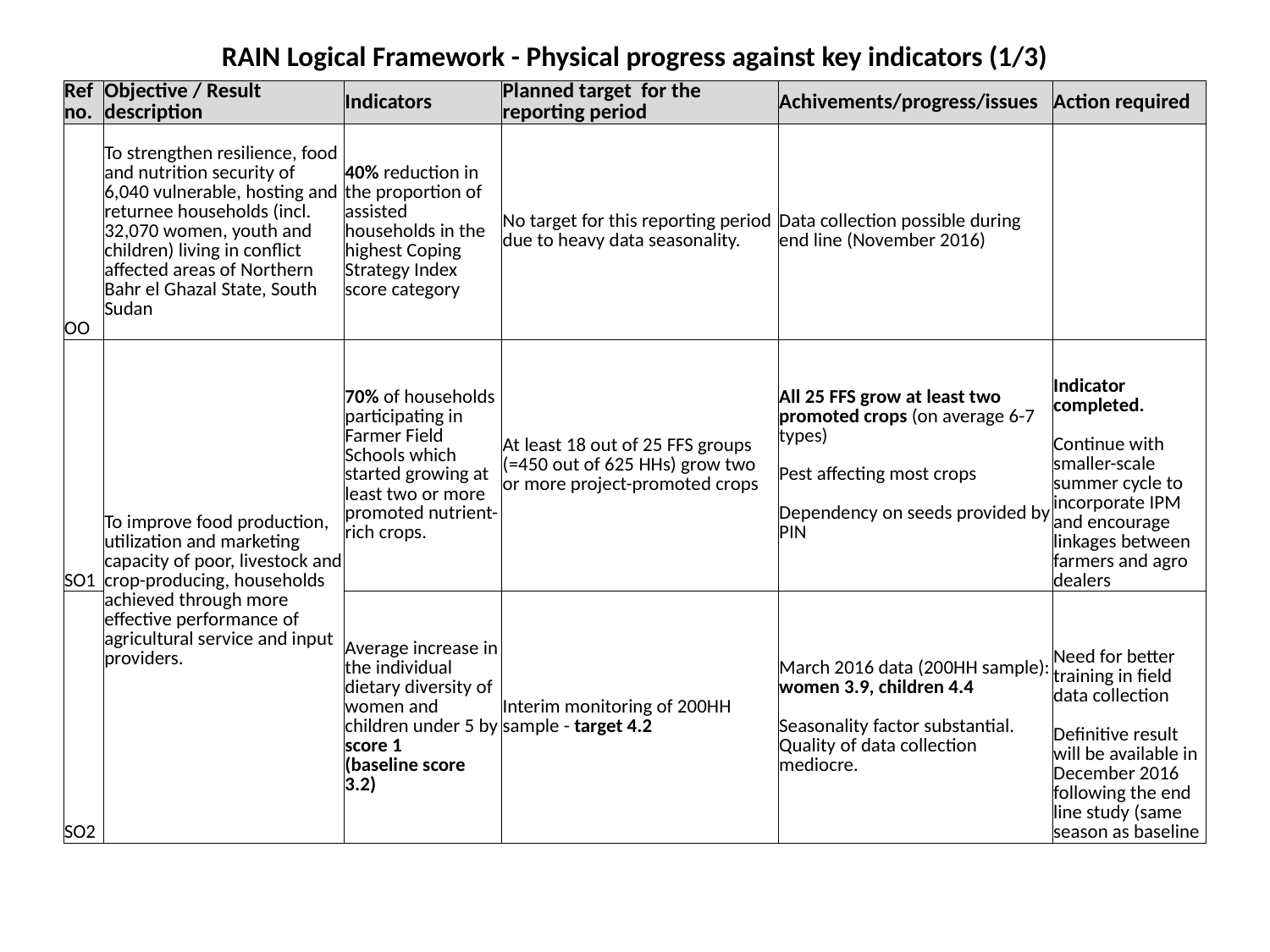

| RAIN Logical Framework - Physical progress against key indicators (1/3) |  |  |  |  |  |
| --- | --- | --- | --- | --- | --- |
| Ref no. | Objective / Result description | Indicators | Planned target for the reporting period | Achivements/progress/issues | Action required |
| OO | To strengthen resilience, food and nutrition security of 6,040 vulnerable, hosting and returnee households (incl. 32,070 women, youth and children) living in conflict affected areas of Northern Bahr el Ghazal State, South Sudan | 40% reduction in the proportion of assisted households in the highest Coping Strategy Index score category | No target for this reporting period due to heavy data seasonality. | Data collection possible during end line (November 2016) |  |
| SO1 | To improve food production, utilization and marketing capacity of poor, livestock and crop-producing, households achieved through more effective performance of agricultural service and input providers. | 70% of households participating in Farmer Field Schools which started growing at least two or more promoted nutrient-rich crops. | At least 18 out of 25 FFS groups (=450 out of 625 HHs) grow two or more project-promoted crops | All 25 FFS grow at least two promoted crops (on average 6-7 types) Pest affecting most crops Dependency on seeds provided by PIN | Indicator completed. Continue with smaller-scale summer cycle to incorporate IPM and encourage linkages between farmers and agro dealers |
| SO2 |  | Average increase in the individual dietary diversity of women and children under 5 by score 1 (baseline score 3.2) | Interim monitoring of 200HH sample - target 4.2 | March 2016 data (200HH sample): women 3.9, children 4.4 Seasonality factor substantial. Quality of data collection mediocre. | Need for better training in field data collection Definitive result will be available in December 2016 following the end line study (same season as baseline |